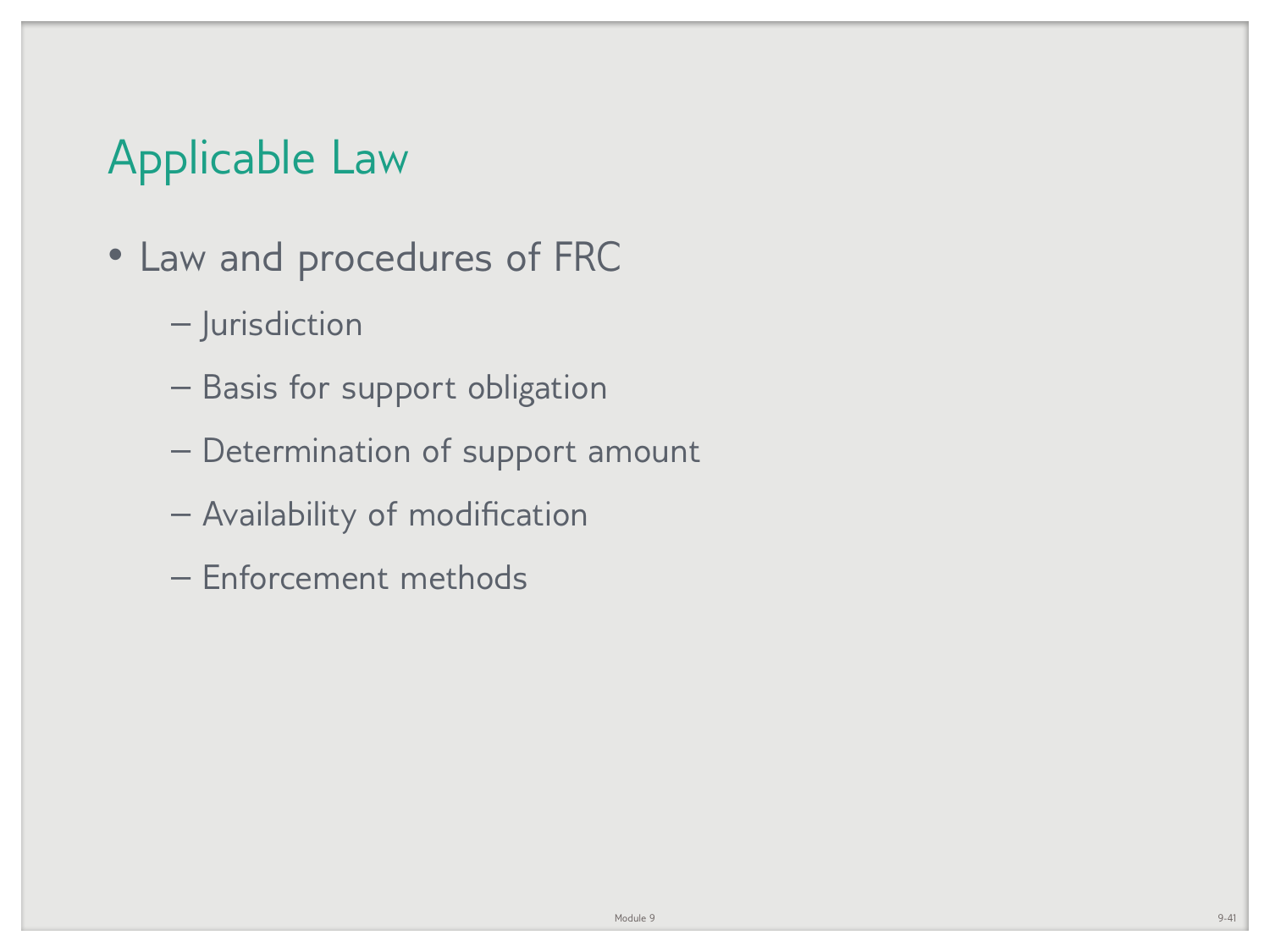

# Applicable Law
Law and procedures of FRC
Jurisdiction
Basis for support obligation
Determination of support amount
Availability of modification
Enforcement methods
Module 9
9-41